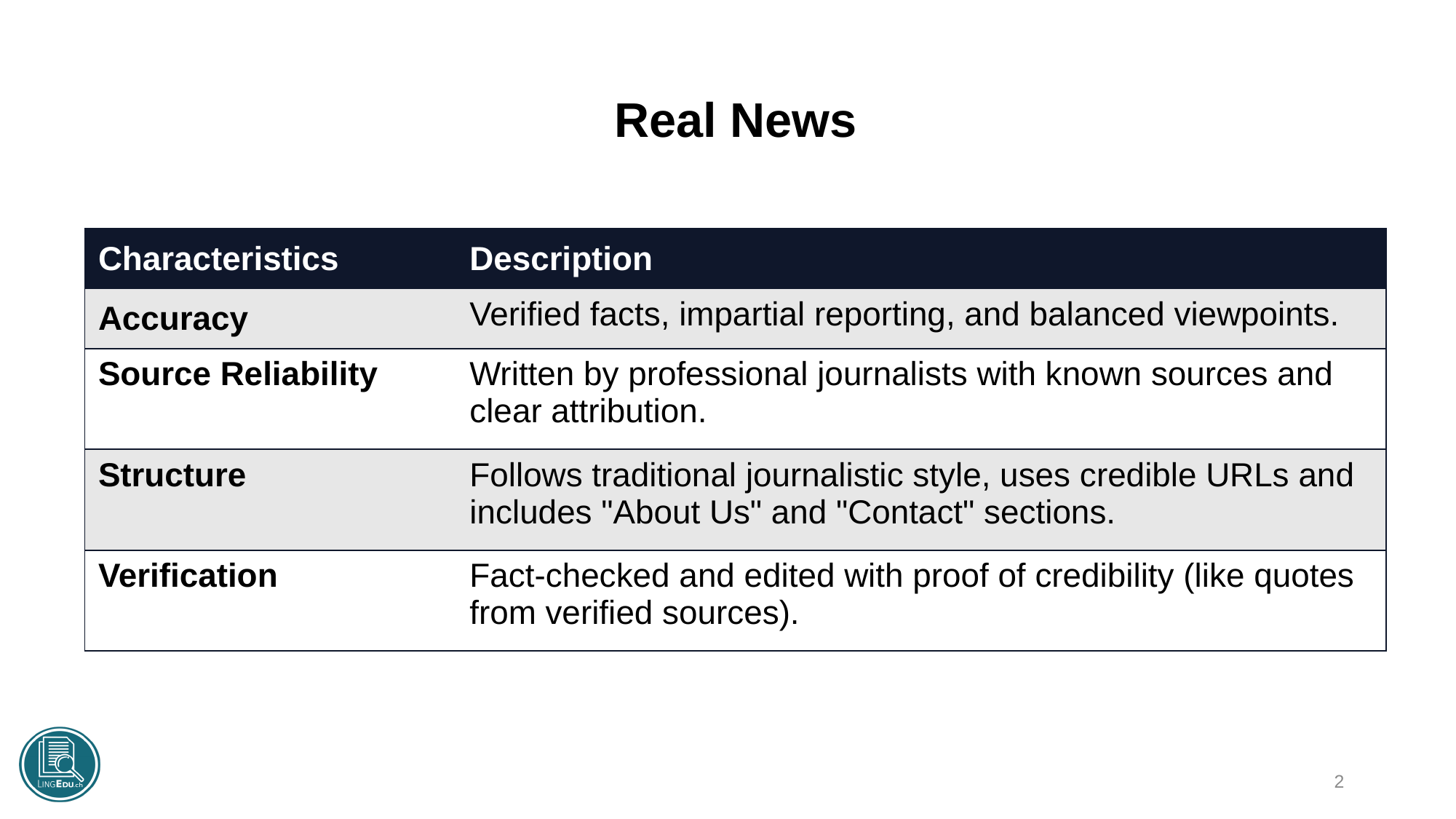

Real News
| Characteristics | Description |
| --- | --- |
| Accuracy | Verified facts, impartial reporting, and balanced viewpoints. |
| Source Reliability | Written by professional journalists with known sources and clear attribution. |
| Structure | Follows traditional journalistic style, uses credible URLs and includes "About Us" and "Contact" sections. |
| Verification | Fact-checked and edited with proof of credibility (like quotes from verified sources). |

2